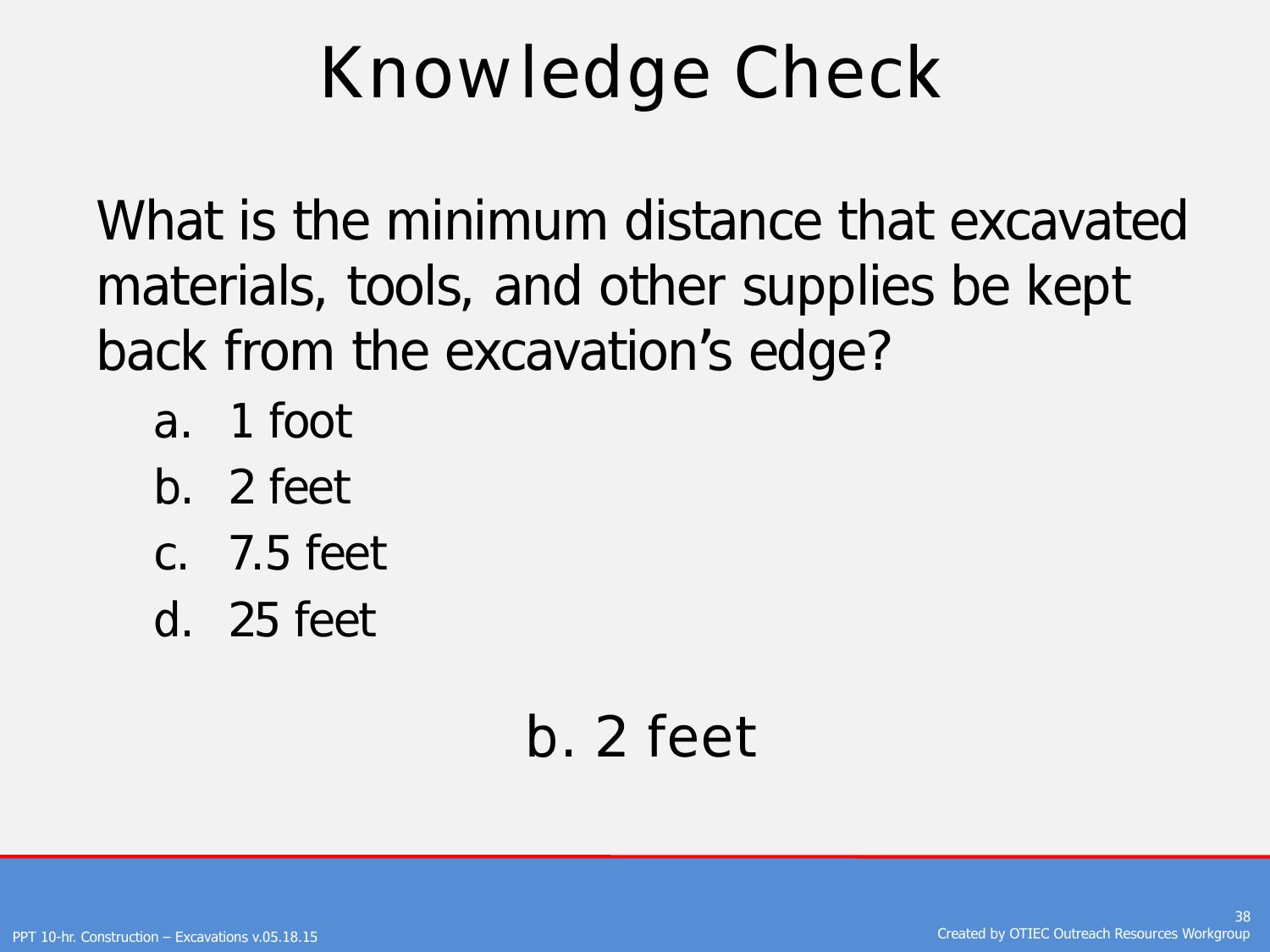

# Knowledge Check
What is the minimum distance that excavated materials, tools, and other supplies be kept back from the excavation’s edge?
1 foot
2 feet
7.5 feet
25 feet
b. 2 feet